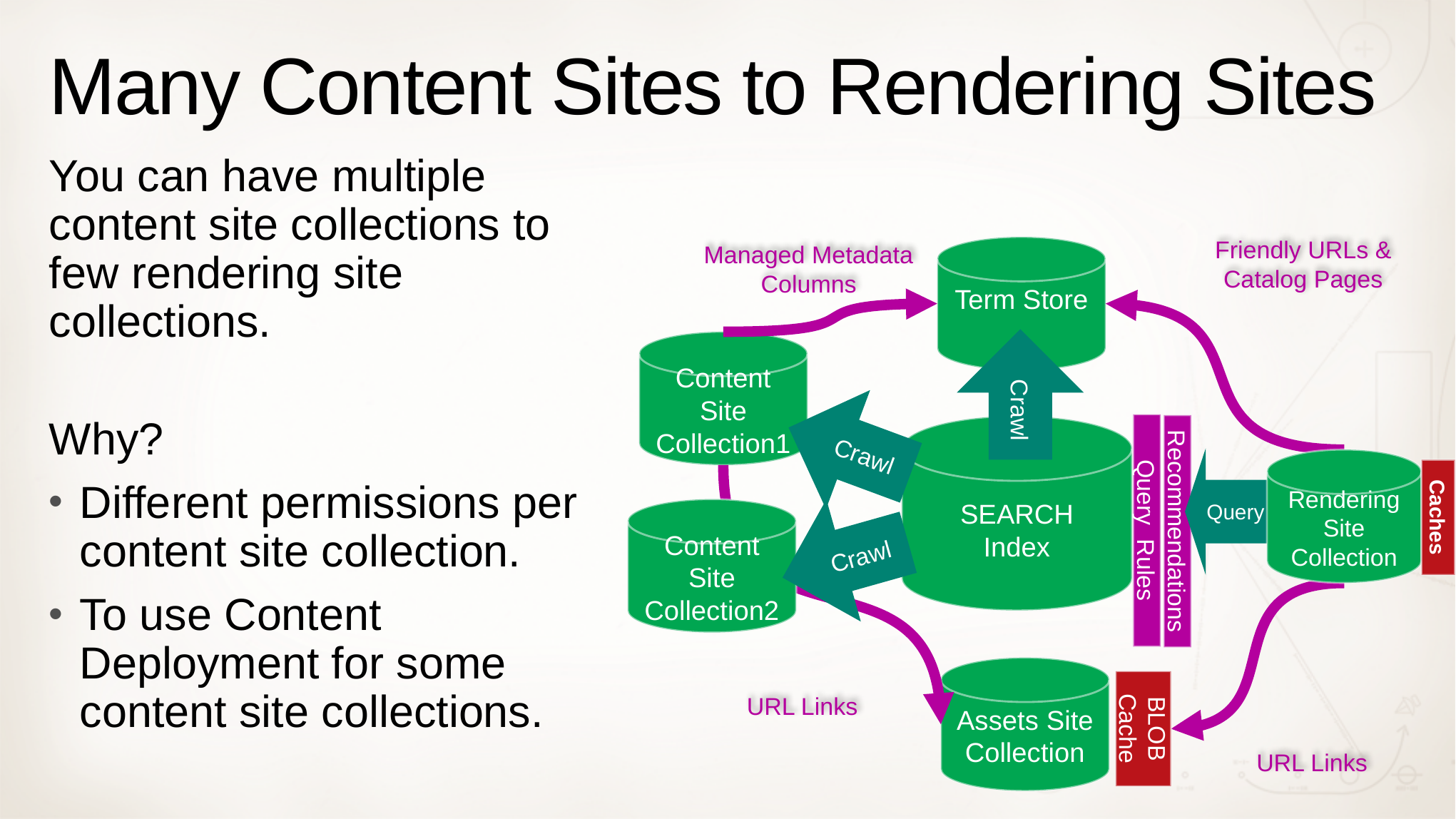

# Many Content Sites to Rendering Sites
You can have multiple content site collections to few rendering site collections.
Why?
Different permissions per content site collection.
To use Content Deployment for some content site collections.

Friendly URLs & Catalog Pages
Managed Metadata Columns
Term Store

Crawl
Content Site Collection1
Crawl
Query  Rules
Recommendations
SEARCH
Index
Query
Rendering Site Collection
Assets Site Collection
BLOB Cache
URL Links
URL Links
Caches
Crawl
Content Site Collection2